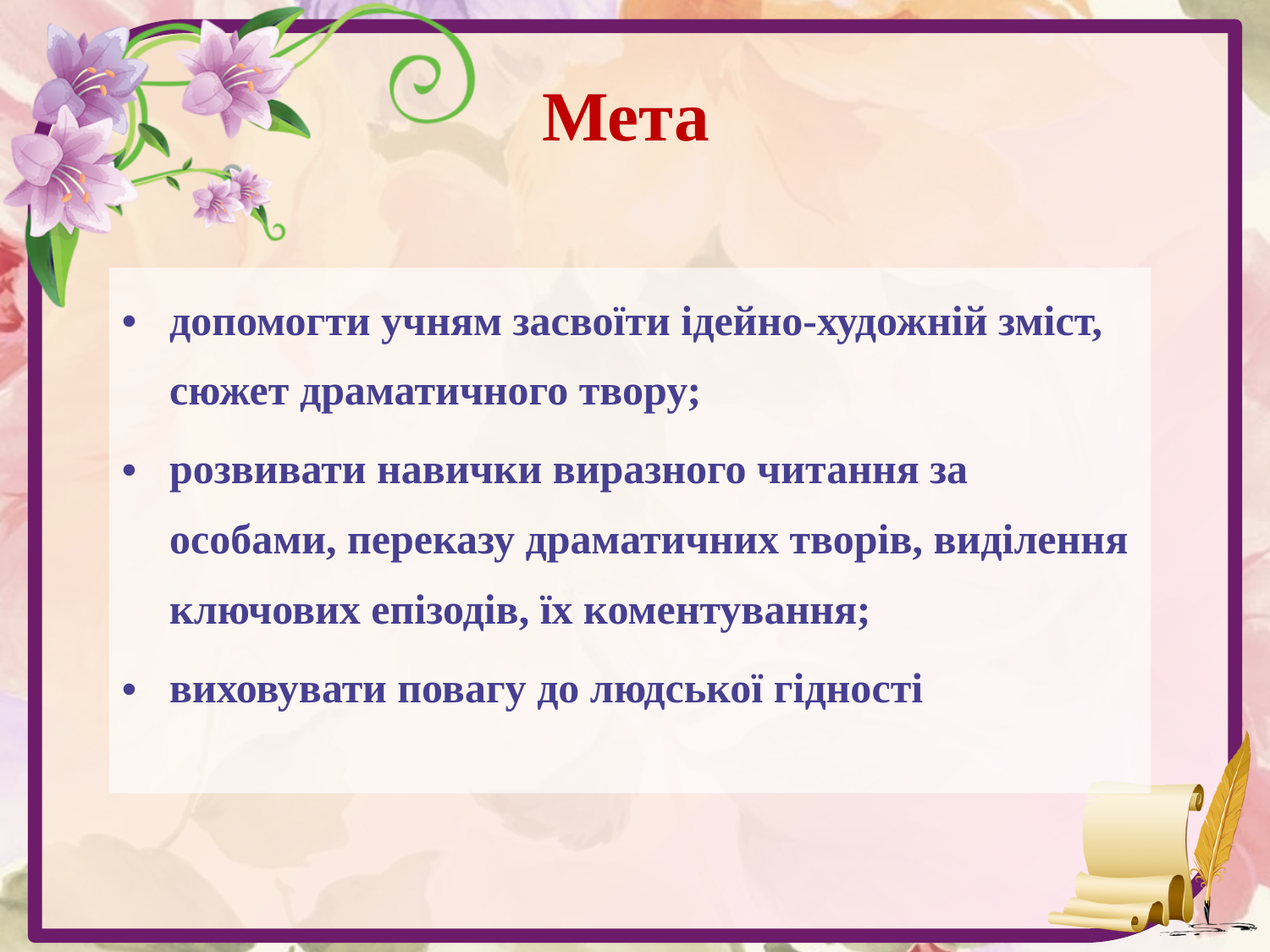

# Мета
допомогти учням засвоїти ідейно-художній зміст, сюжет драматичного твору;
розвивати навички виразного читання за особами, переказу драматичних творів, виділення ключових епізодів, їх коментування;
виховувати повагу до людської гідності